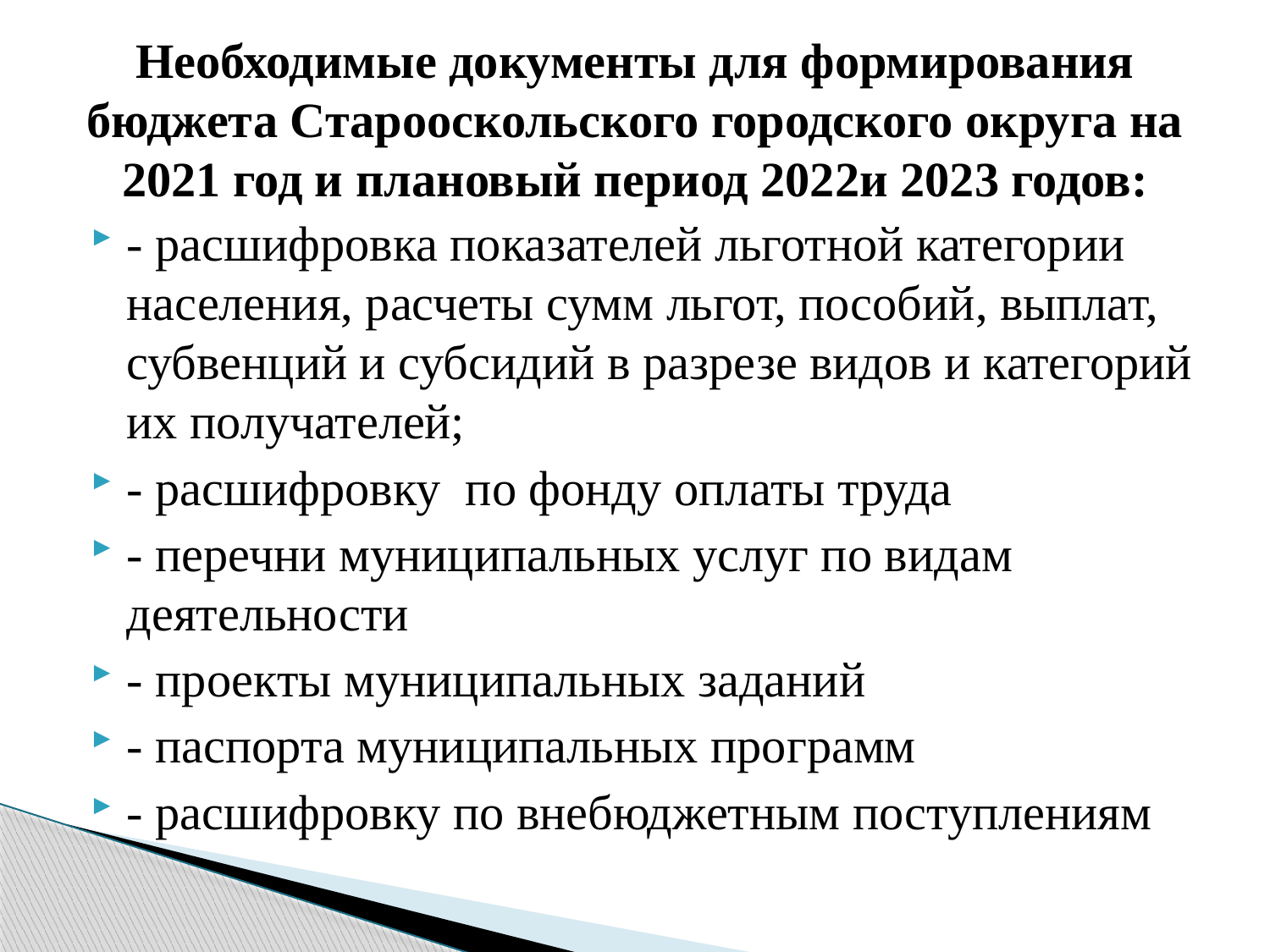

# Необходимые документы для формирования бюджета Старооскольского городского округа на 2021 год и плановый период 2022и 2023 годов:
- расшифровка показателей льготной категории населения, расчеты сумм льгот, пособий, выплат, субвенций и субсидий в разрезе видов и категорий их получателей;
- расшифровку  по фонду оплаты труда
- перечни муниципальных услуг по видам деятельности
- проекты муниципальных заданий
- паспорта муниципальных программ
- расшифровку по внебюджетным поступлениям